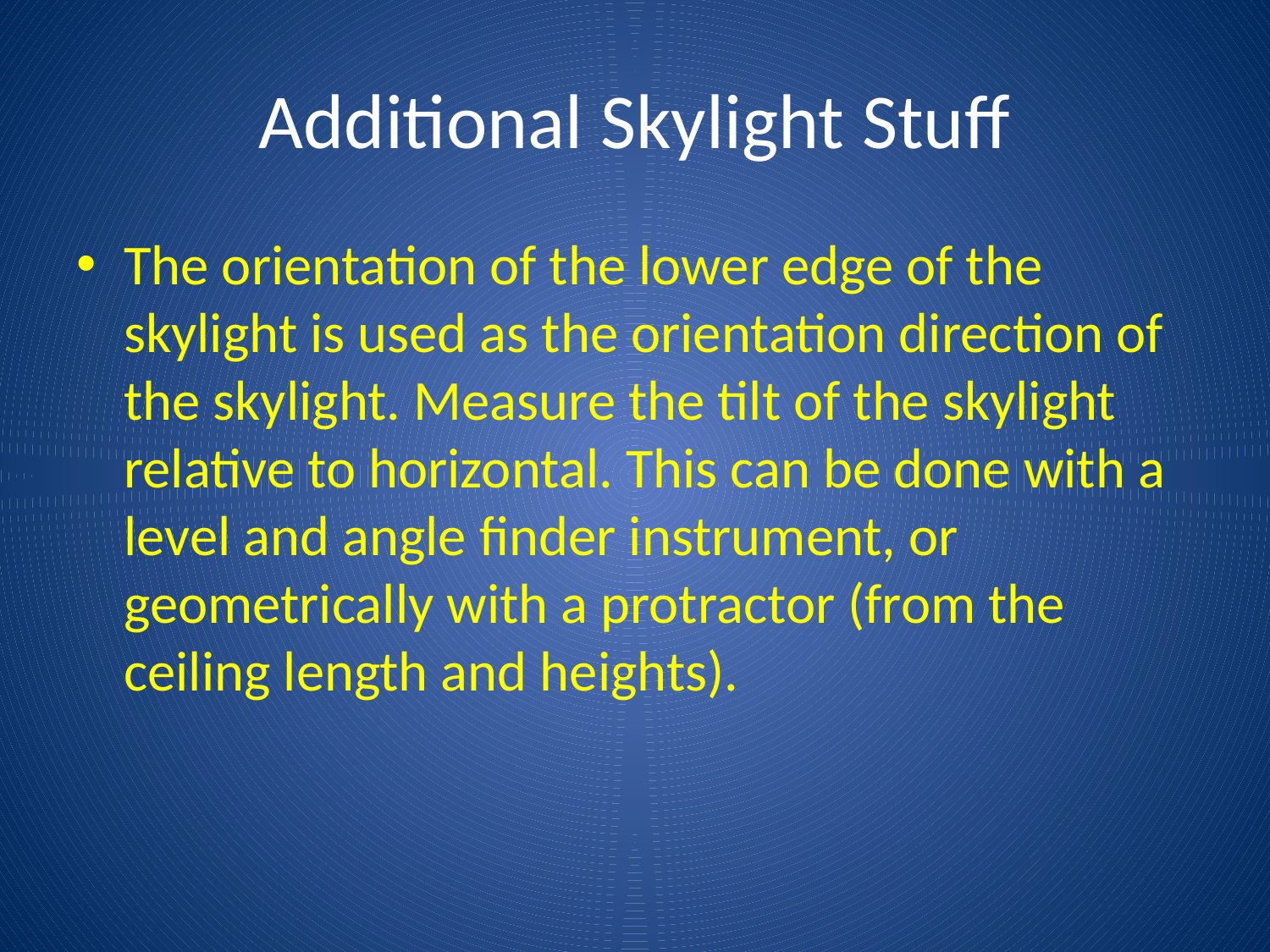

# Additional Skylight Stuff
The orientation of the lower edge of the skylight is used as the orientation direction of the skylight. Measure the tilt of the skylight relative to horizontal. This can be done with a level and angle finder instrument, or geometrically with a protractor (from the ceiling length and heights).